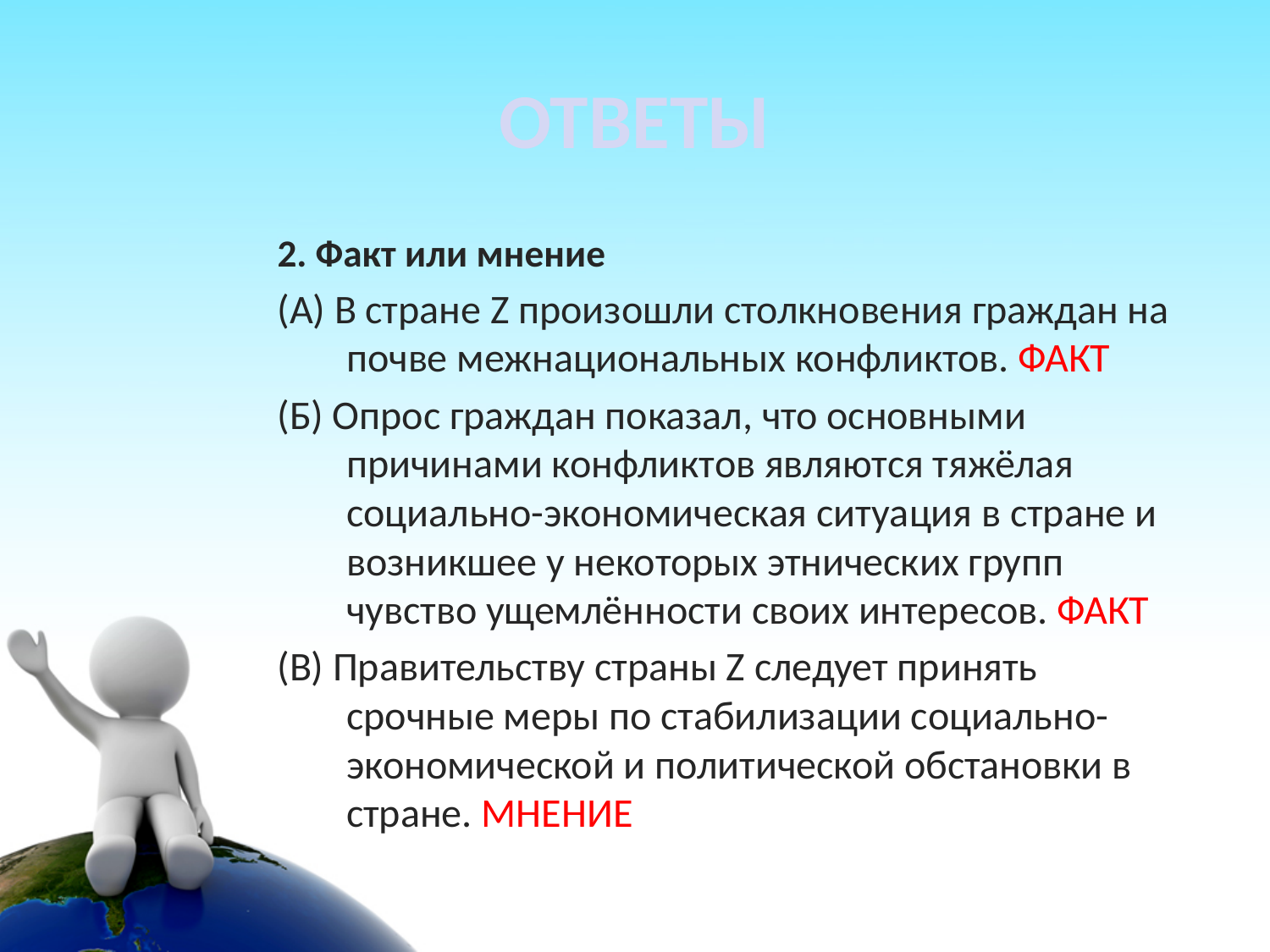

# ОТВЕТЫ
2. Факт или мнение
(А) В стране Z произошли столкновения граждан на почве межнациональных конфликтов. ФАКТ
(Б) Опрос граждан показал, что основными причинами конфликтов являются тяжёлая социально-экономическая ситуация в стране и возникшее у некоторых этнических групп чувство ущемлённости своих интересов. ФАКТ
(В) Правительству страны Z следует принять срочные меры по стабилизации социально-экономической и политической обстановки в стране. МНЕНИЕ